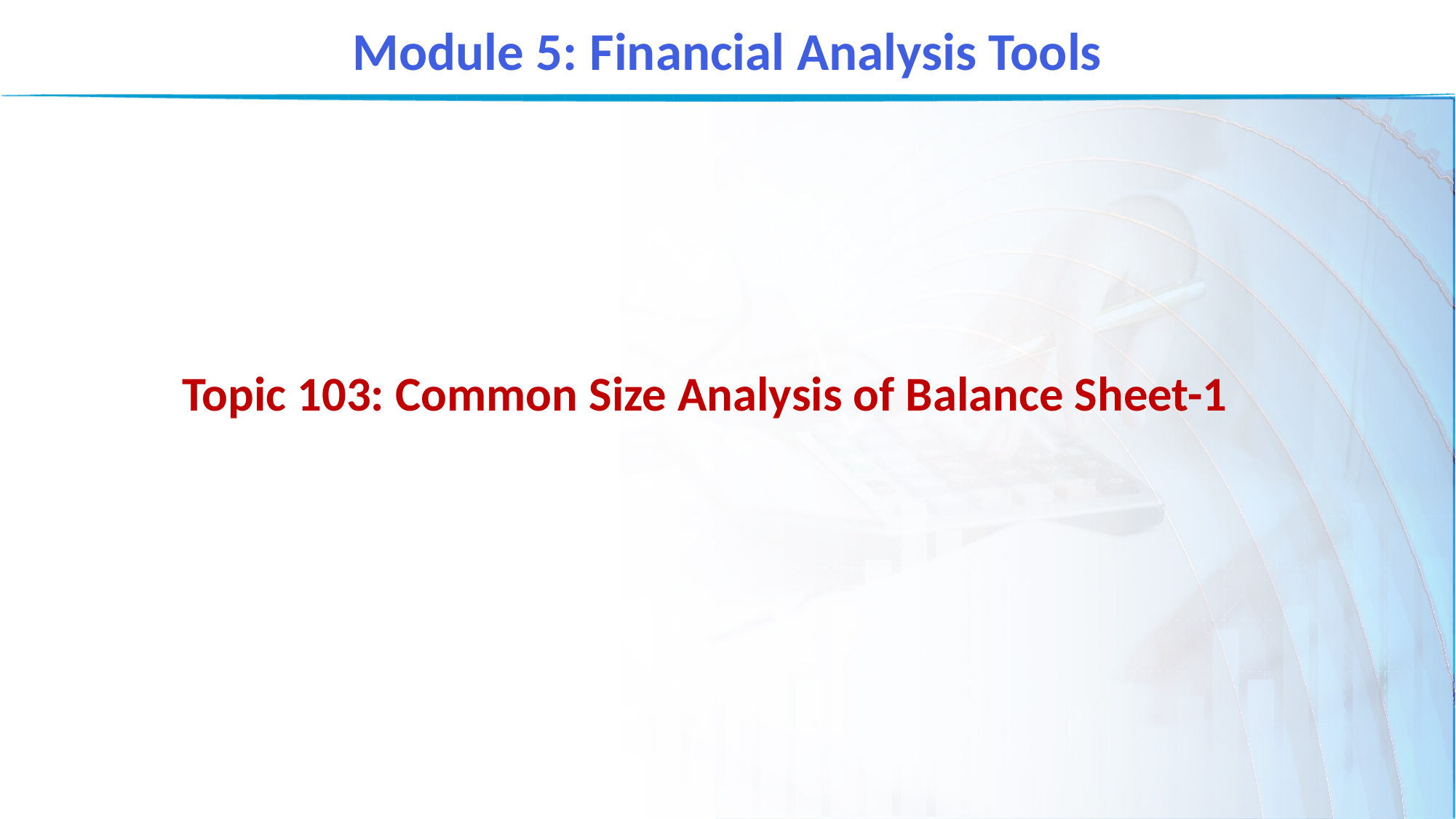

Module 5: Financial Analysis Tools
Topic 103: Common Size Analysis of Balance Sheet-1